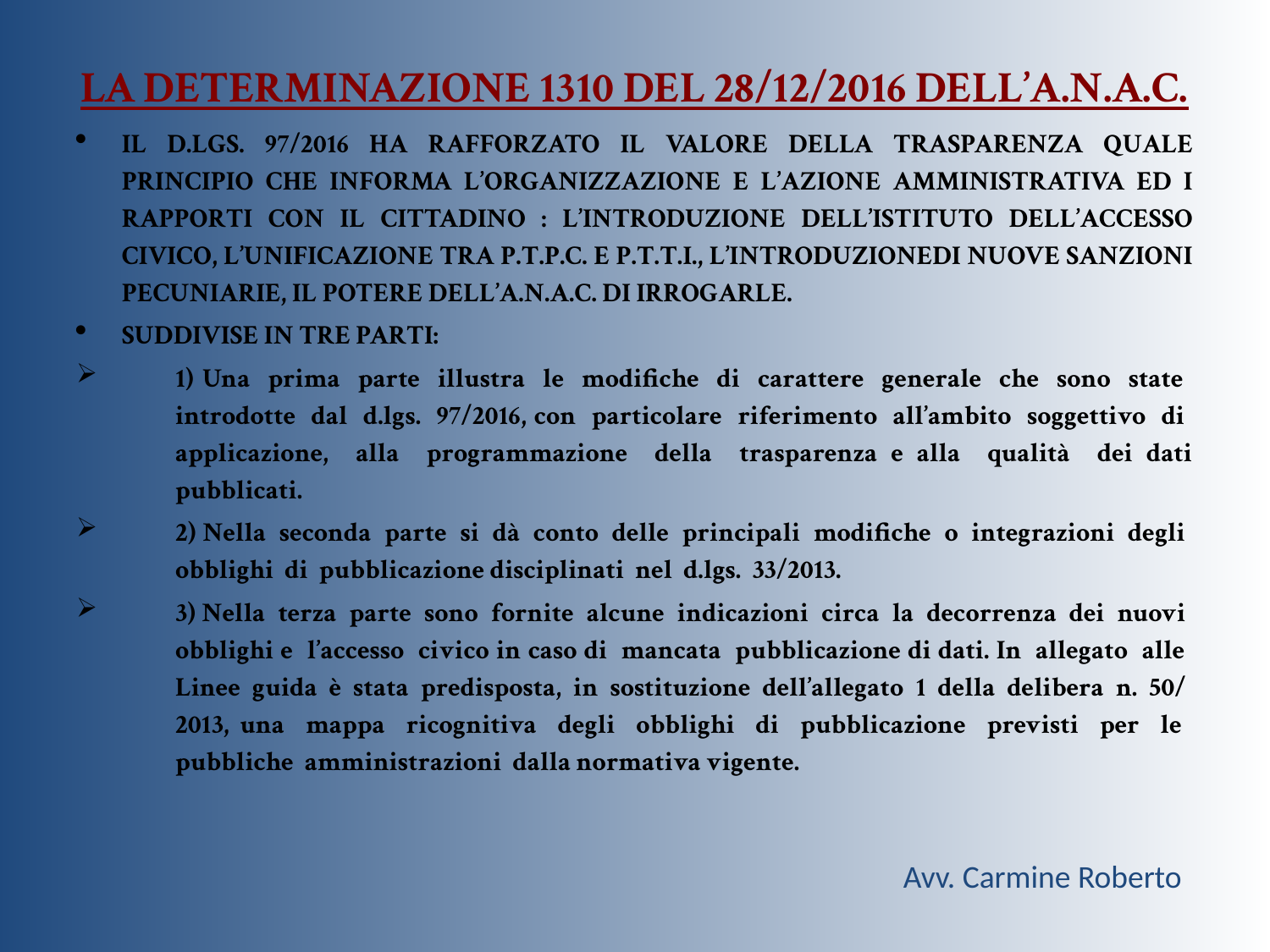

LA DETERMINAZIONE 1310 DEL 28/12/2016 DELL’A.N.A.C.
IL D.LGS. 97/2016 HA RAFFORZATO IL VALORE DELLA TRASPARENZA QUALE PRINCIPIO CHE INFORMA L’ORGANIZZAZIONE E L’AZIONE AMMINISTRATIVA ED I RAPPORTI CON IL CITTADINO : L’INTRODUZIONE DELL’ISTITUTO DELL’ACCESSO CIVICO, L’UNIFICAZIONE TRA P.T.P.C. E P.T.T.I., L’INTRODUZIONEDI NUOVE SANZIONI PECUNIARIE, IL POTERE DELL’A.N.A.C. DI IRROGARLE.
SUDDIVISE IN TRE PARTI:
1) Una  prima  parte  illustra  le  modifiche  di  carattere  generale  che  sono  state  introdotte  dal  d.lgs.  97/2016, con  particolare  riferimento  all’ambito  soggettivo  di  applicazione,  alla  programmazione  della  trasparenza e alla  qualità  dei dati pubblicati.
2) Nella  seconda  parte  si  dà  conto  delle  principali  modifiche  o  integrazioni  degli  obblighi  di  pubblicazione disciplinati  nel  d.lgs.  33/2013.
3) Nella  terza  parte  sono  fornite  alcune  indicazioni  circa  la  decorrenza  dei  nuovi  obblighi e  l’accesso  civico in caso di  mancata  pubblicazione di dati. In  allegato  alle  Linee  guida  è  stata  predisposta,  in  sostituzione  dell’allegato  1  della  delibera  n.  50/  2013, una  mappa  ricognitiva  degli  obblighi  di  pubblicazione  previsti  per  le  pubbliche  amministrazioni  dalla normativa vigente.

Avv. Carmine Roberto